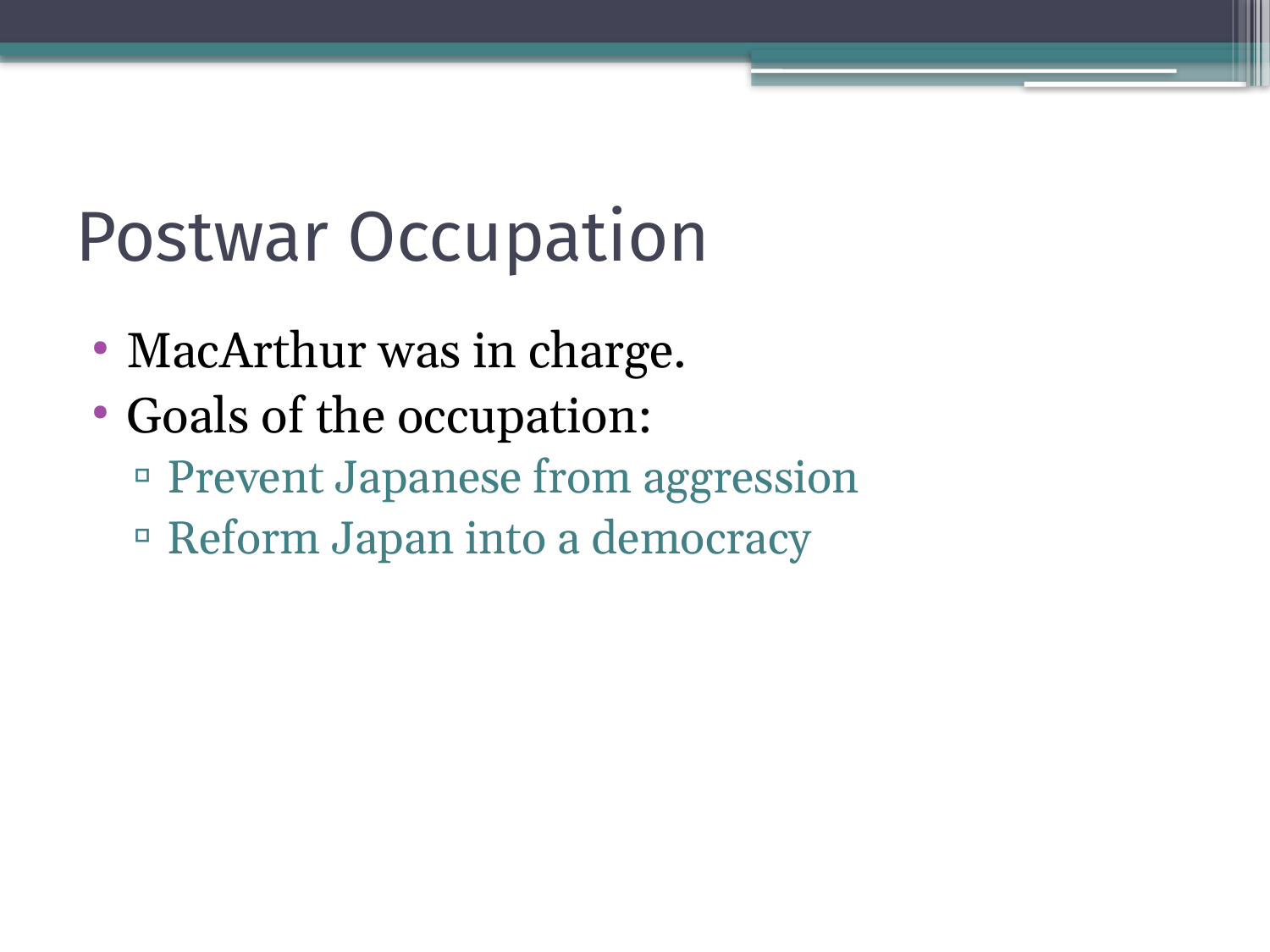

# Postwar Occupation
MacArthur was in charge.
Goals of the occupation:
Prevent Japanese from aggression
Reform Japan into a democracy